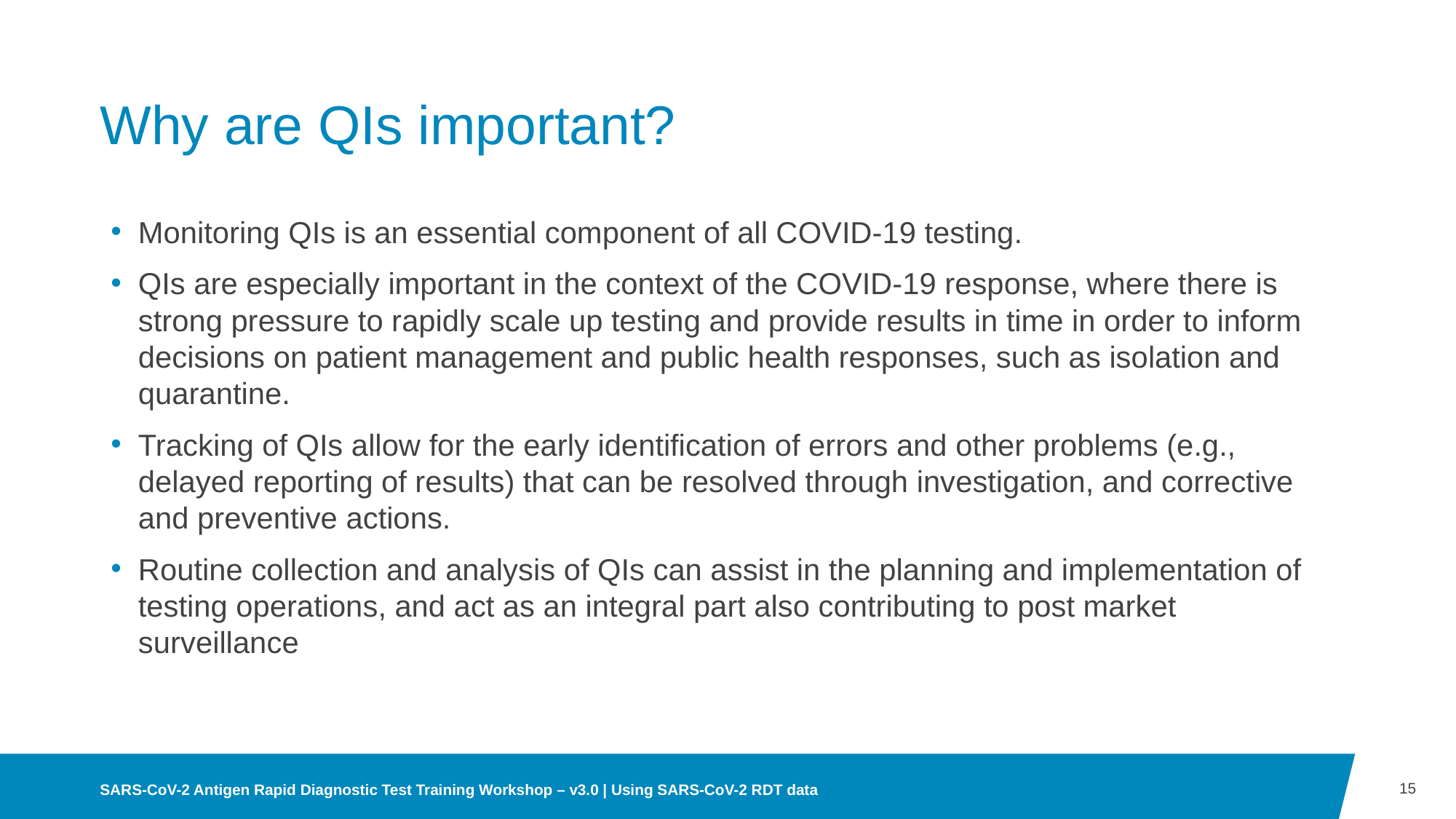

# Why are QIs important?
Monitoring QIs is an essential component of all COVID-19 testing.
QIs are especially important in the context of the COVID-19 response, where there is strong pressure to rapidly scale up testing and provide results in time in order to inform decisions on patient management and public health responses, such as isolation and quarantine.
Tracking of QIs allow for the early identification of errors and other problems (e.g., delayed reporting of results) that can be resolved through investigation, and corrective and preventive actions.
Routine collection and analysis of QIs can assist in the planning and implementation of testing operations, and act as an integral part also contributing to post market surveillance

15
SARS-CoV-2 Antigen Rapid Diagnostic Test Training Workshop – v3.0 | Using SARS-CoV-2 RDT data